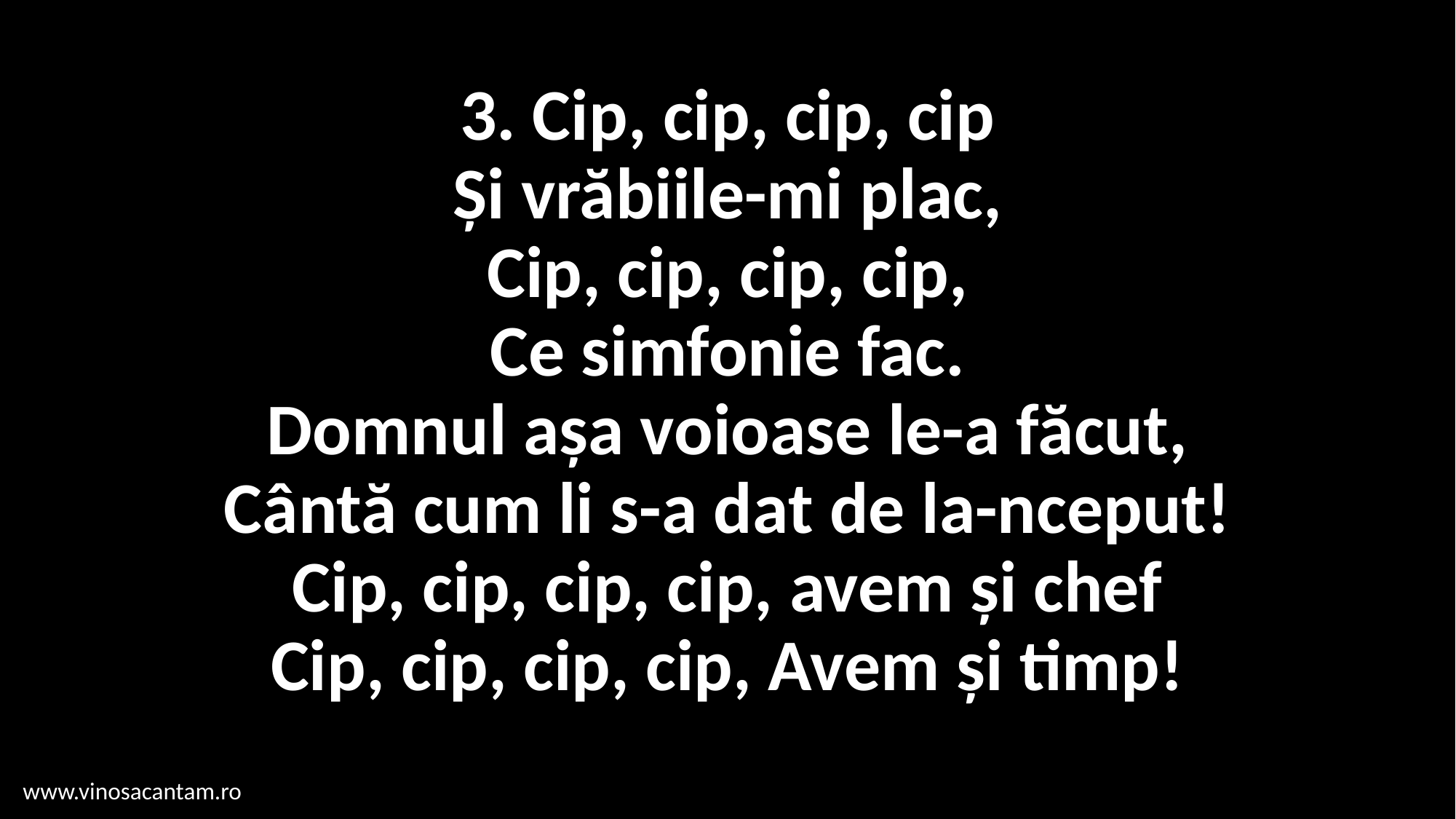

# 3. Cip, cip, cip, cip Și vrăbiile-mi plac, Cip, cip, cip, cip, Ce simfonie fac. Domnul așa voioase le-a făcut, Cântă cum li s-a dat de la-nceput! Cip, cip, cip, cip, avem și chef Cip, cip, cip, cip, Avem și timp!
www.vinosacantam.ro